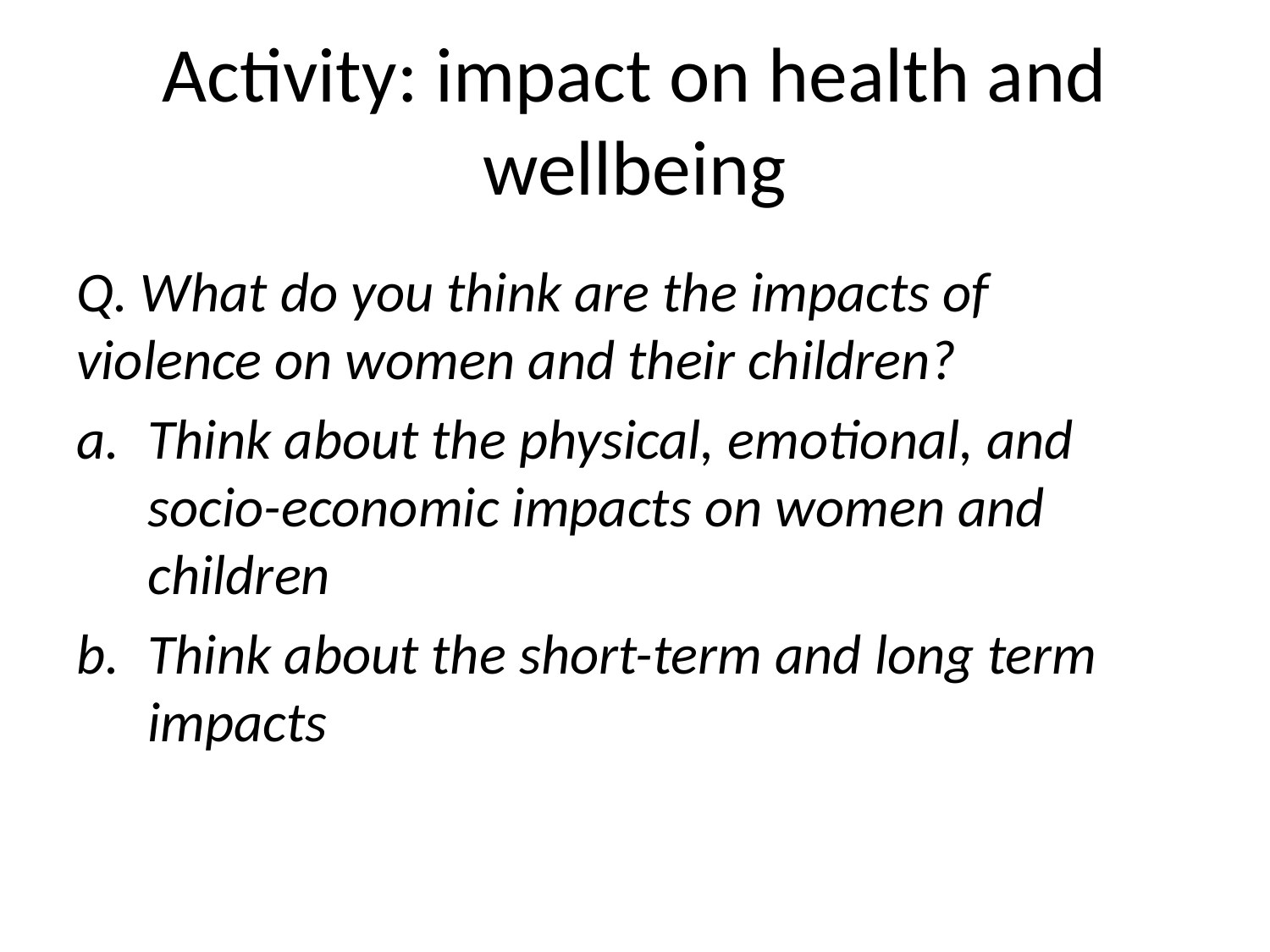

# Activity: impact on health and wellbeing
Q. What do you think are the impacts of violence on women and their children?
Think about the physical, emotional, and socio-economic impacts on women and children
Think about the short-term and long term impacts